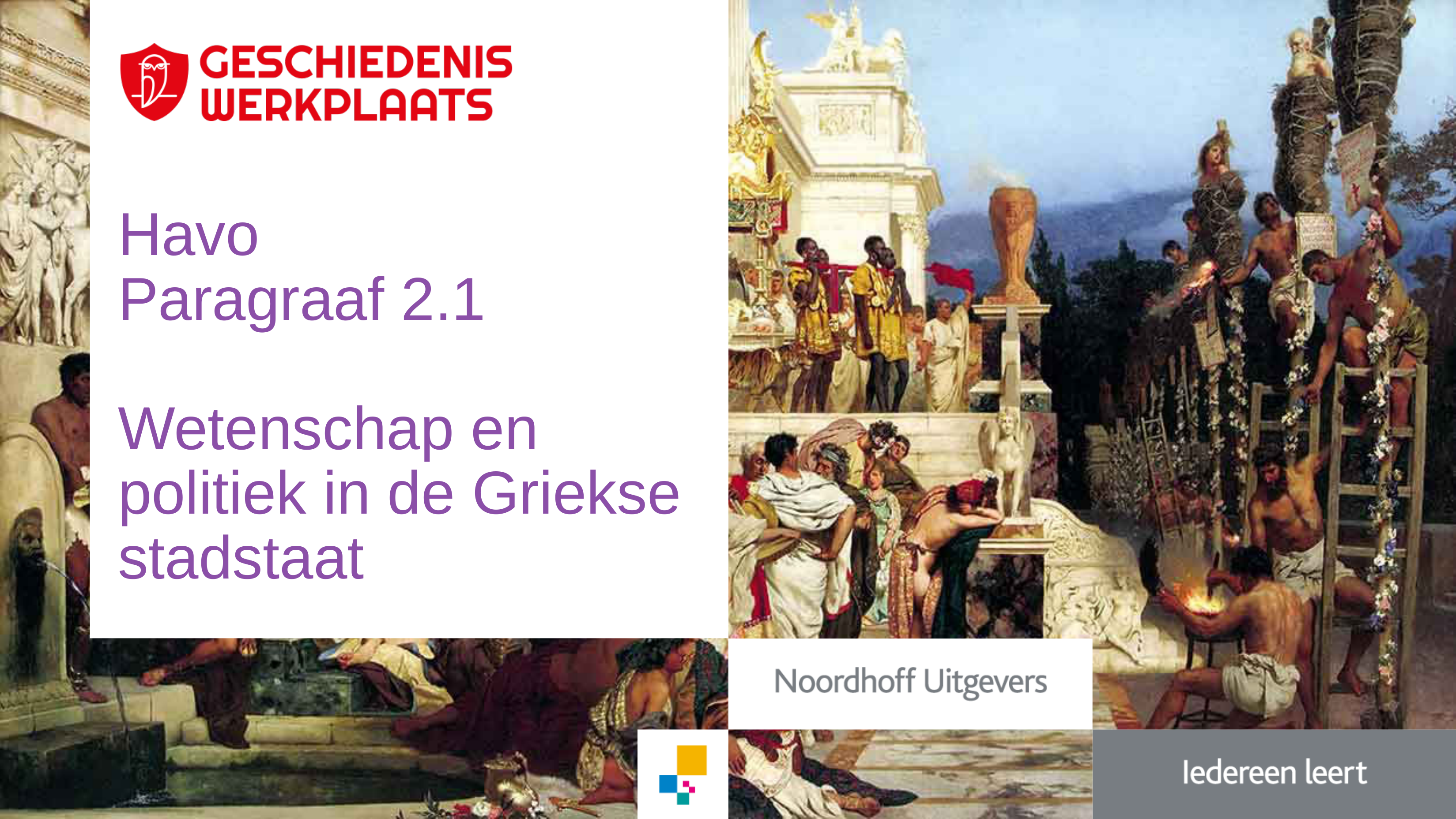

# Havo Paragraaf 2.1 Wetenschap en politiek in de Griekse stadstaat